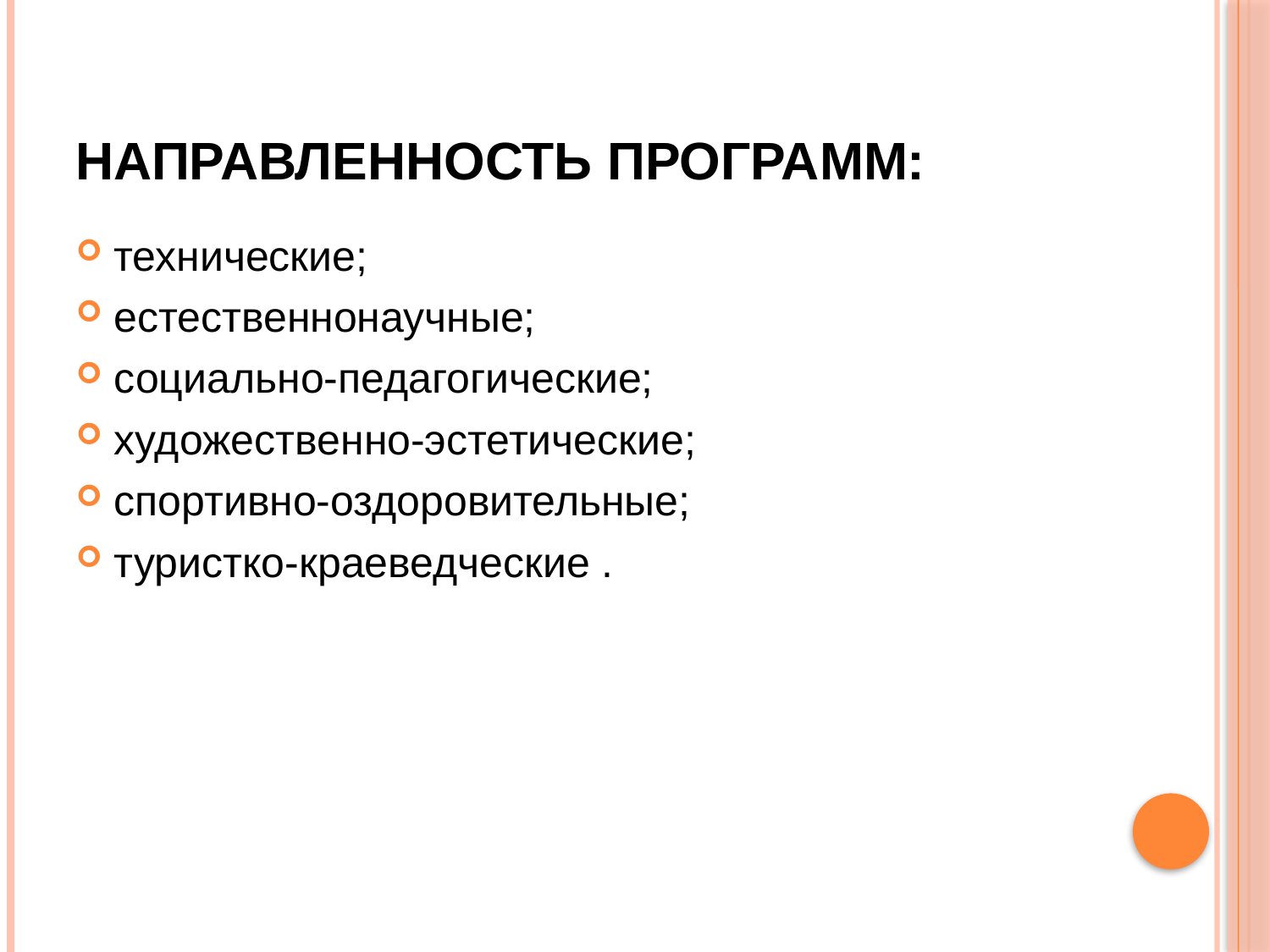

# Направленность программ:
технические;
естественнонаучные;
социально-педагогические;
художественно-эстетические;
спортивно-оздоровительные;
туристко-краеведческие .